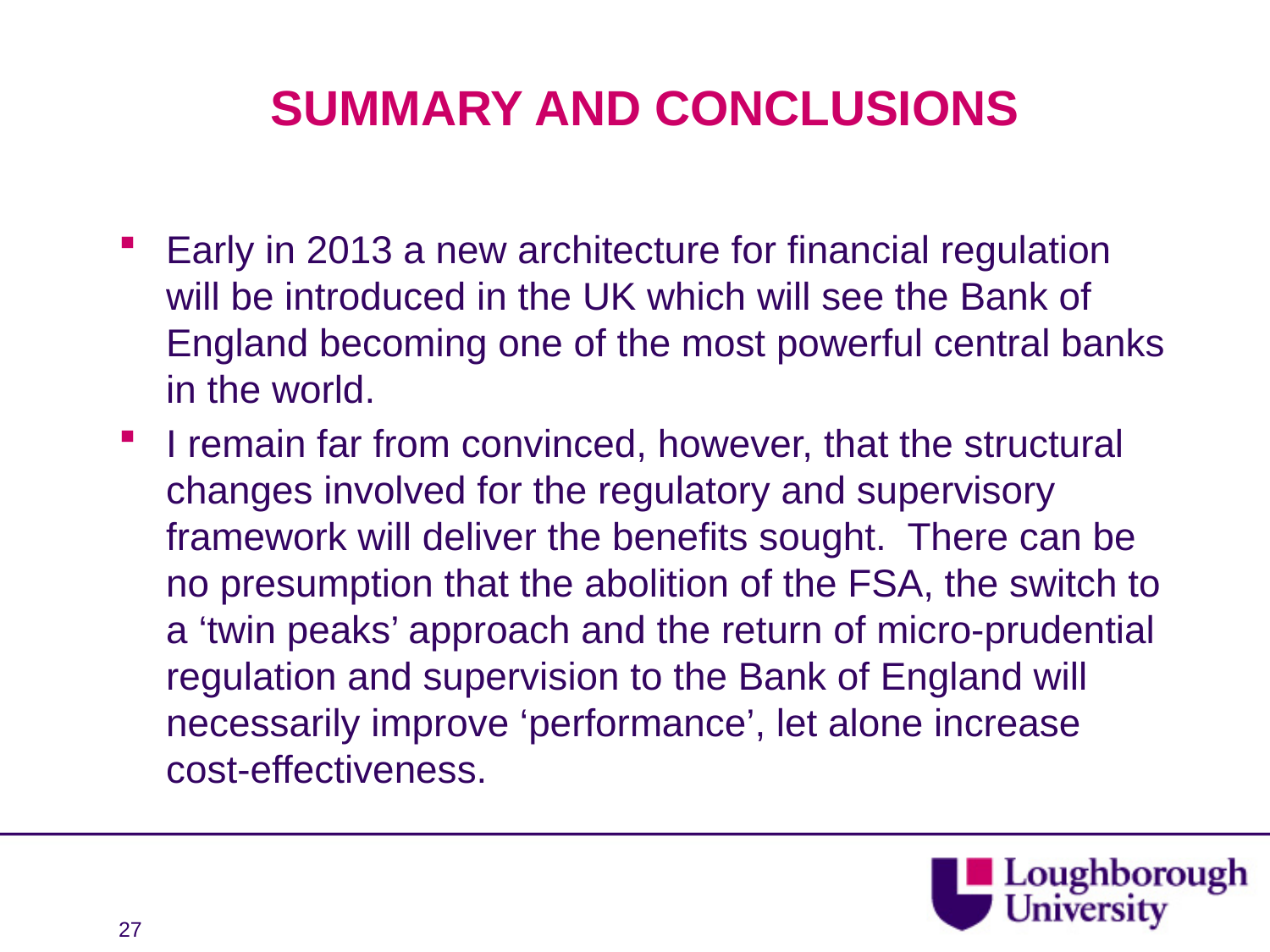

# SUMMARY AND CONCLUSIONS
Early in 2013 a new architecture for financial regulation will be introduced in the UK which will see the Bank of England becoming one of the most powerful central banks in the world.
I remain far from convinced, however, that the structural changes involved for the regulatory and supervisory framework will deliver the benefits sought.  There can be no presumption that the abolition of the FSA, the switch to a ‘twin peaks’ approach and the return of micro-prudential regulation and supervision to the Bank of England will necessarily improve ‘performance’, let alone increase cost-effectiveness.
27